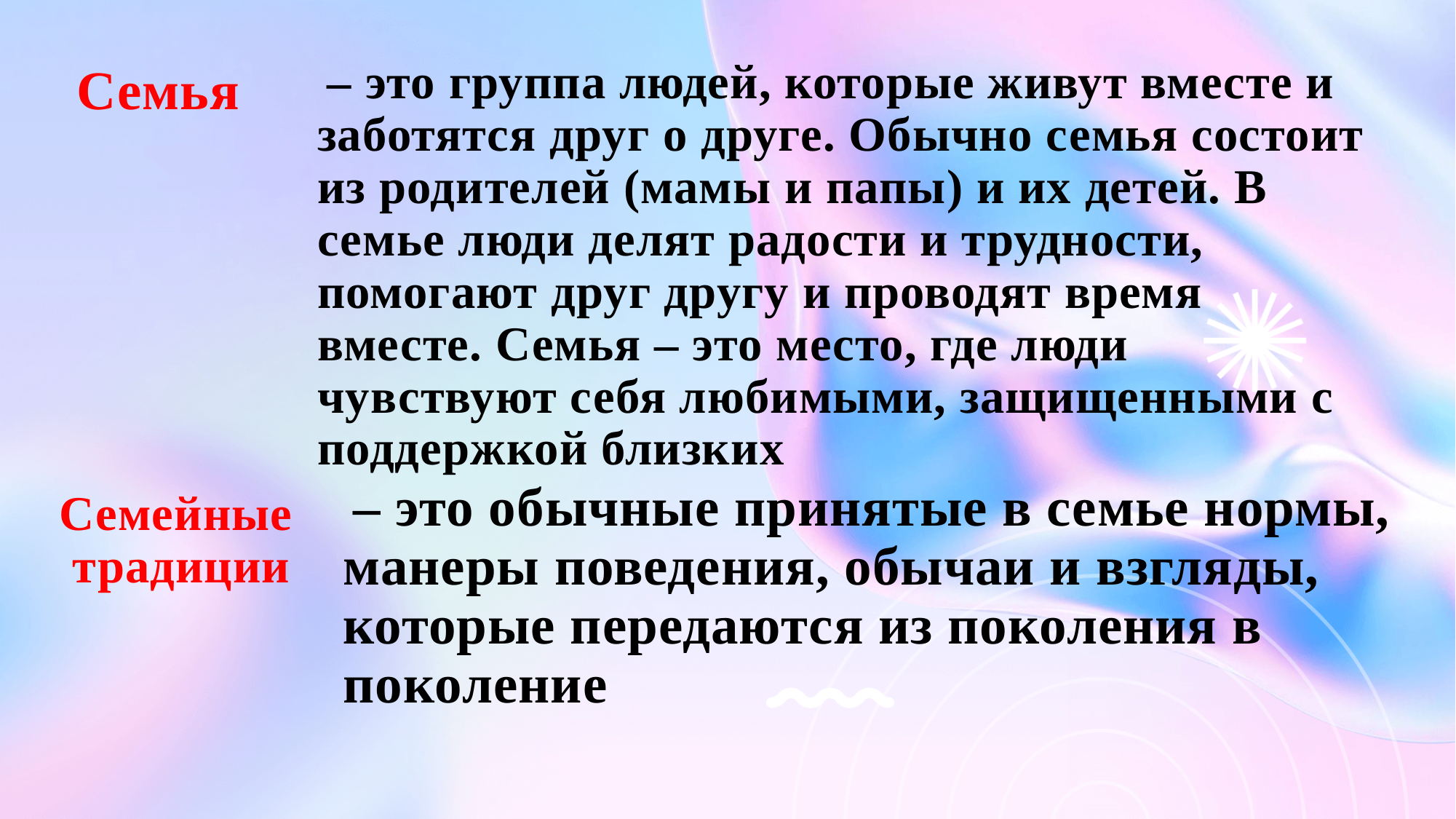

– это группа людей, которые живут вместе и заботятся друг о друге. Обычно семья состоит из родителей (мамы и папы) и их детей. В семье люди делят радости и трудности, помогают друг другу и проводят время вместе. Семья – это место, где люди чувствуют себя любимыми, защищенными с поддержкой близких

Семья

 – это обычные принятые в семье нормы, манеры поведения, обычаи и взгляды, которые передаются из поколения в поколение

Семейные традиции